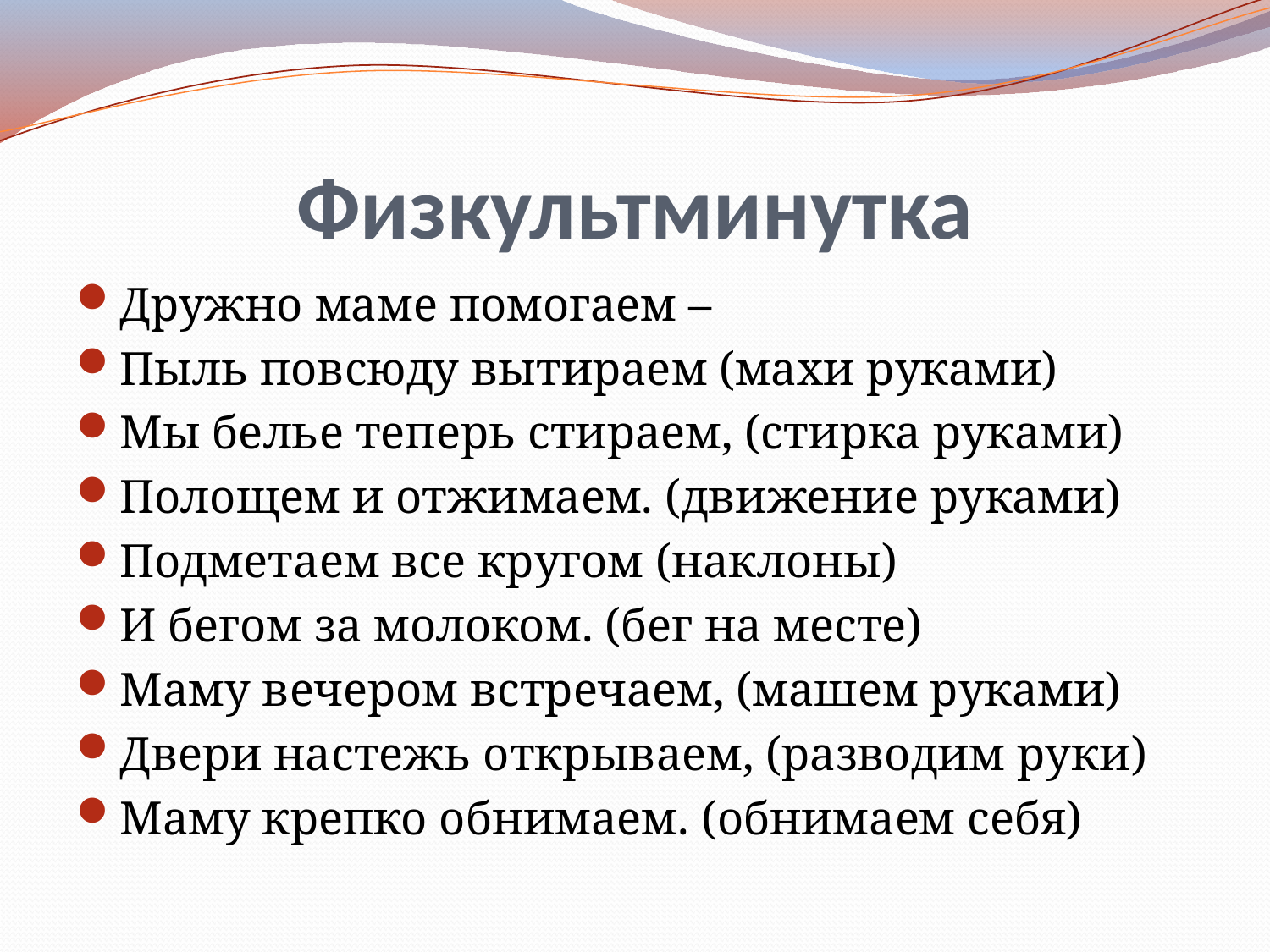

# Физкультминутка
Дружно маме помогаем –
Пыль повсюду вытираем (махи руками)
Мы белье теперь стираем, (стирка руками)
Полощем и отжимаем. (движение руками)
Подметаем все кругом (наклоны)
И бегом за молоком. (бег на месте)
Маму вечером встречаем, (машем руками)
Двери настежь открываем, (разводим руки)
Маму крепко обнимаем. (обнимаем себя)